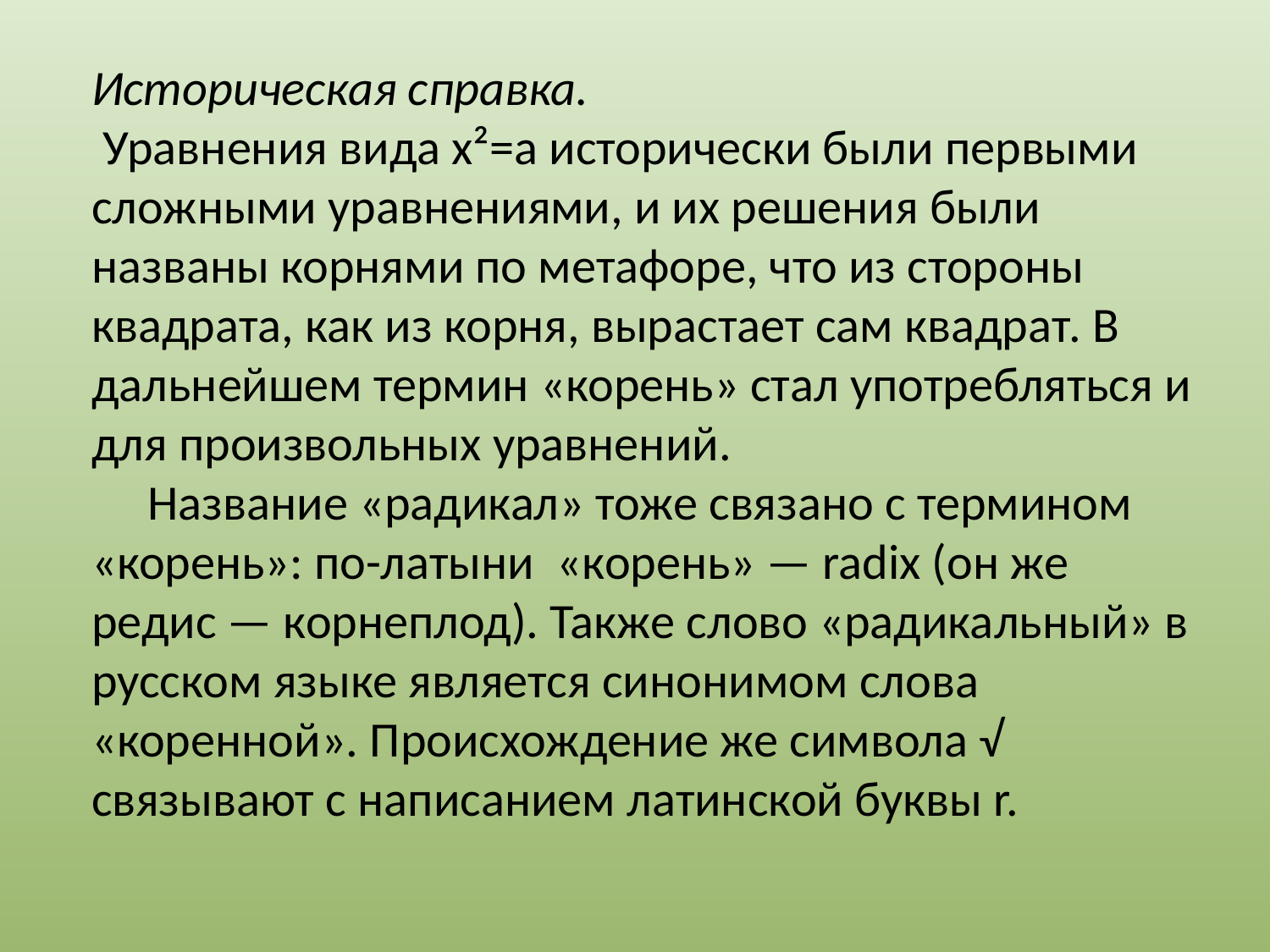

Историческая справка.
 Уравнения вида х²=а исторически были первыми сложными уравнениями, и их решения были названы корнями по метафоре, что из стороны квадрата, как из корня, вырастает сам квадрат. В дальнейшем термин «корень» стал употребляться и для произвольных уравнений.
     Название «радикал» тоже связано с термином «корень»: по-латыни  «корень» — radix (он же редис — корнеплод). Также слово «радикальный» в русском языке является синонимом слова «коренной». Происхождение же символа √ связывают с написанием латинской буквы r.